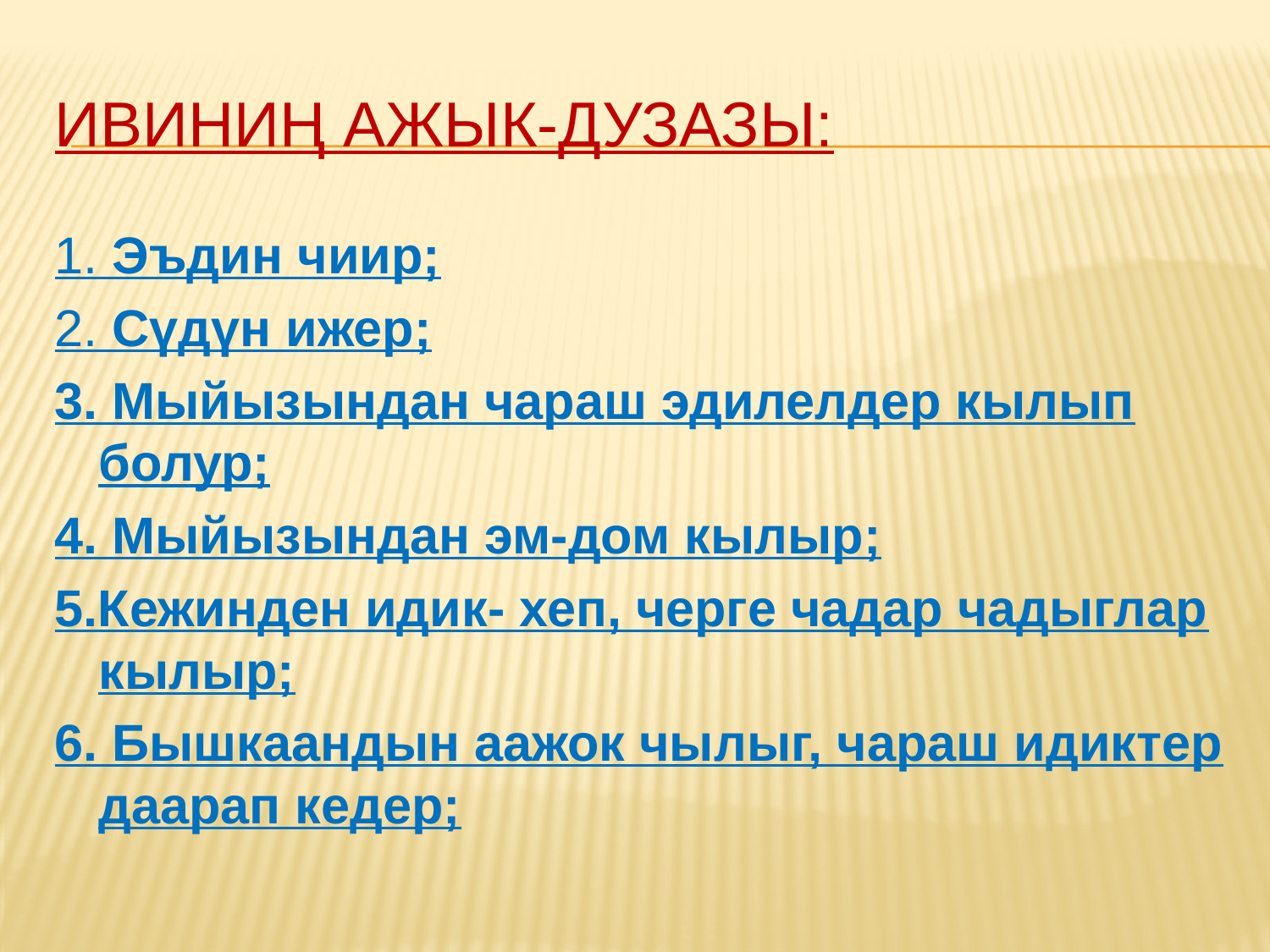

# Ивиниң ажык-дузазы:
1. Эъдин чиир;
2. Сүдүн ижер;
3. Мыйызындан чараш эдилелдер кылып болур;
4. Мыйызындан эм-дом кылыр;
5.Кежинден идик- хеп, черге чадар чадыглар кылыр;
6. Бышкаандын аажок чылыг, чараш идиктер даарап кедер;